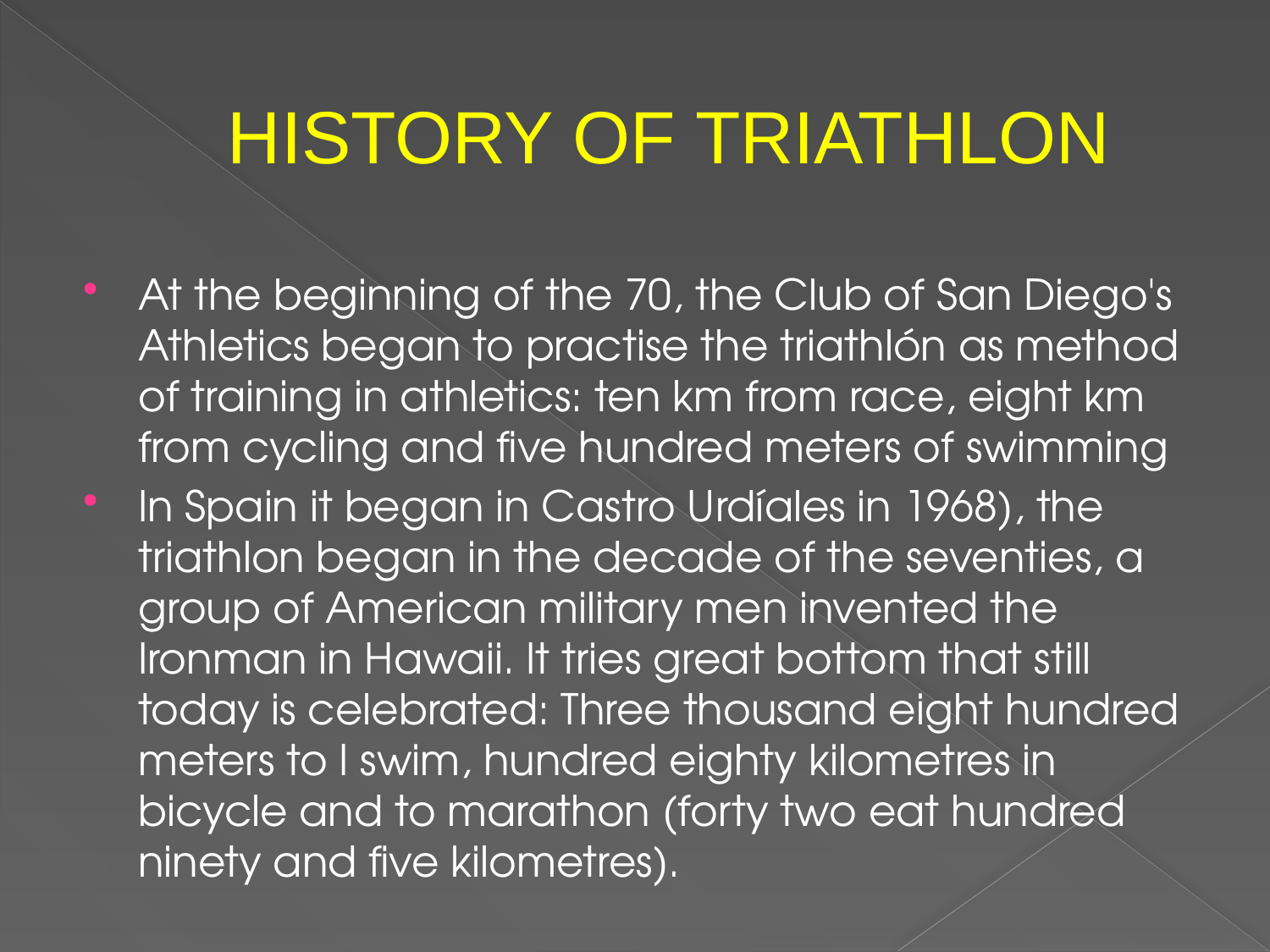

# HISTORY OF TRIATHLON
At the beginning of the 70, the Club of San Diego's Athletics began to practise the triathlón as method of training in athletics: ten km from race, eight km from cycling and five hundred meters of swimming
In Spain it began in Castro Urdíales in 1968), the triathlon began in the decade of the seventies, a group of American military men invented the Ironman in Hawaii. It tries great bottom that still today is celebrated: Three thousand eight hundred meters to I swim, hundred eighty kilometres in bicycle and to marathon (forty two eat hundred ninety and five kilometres).